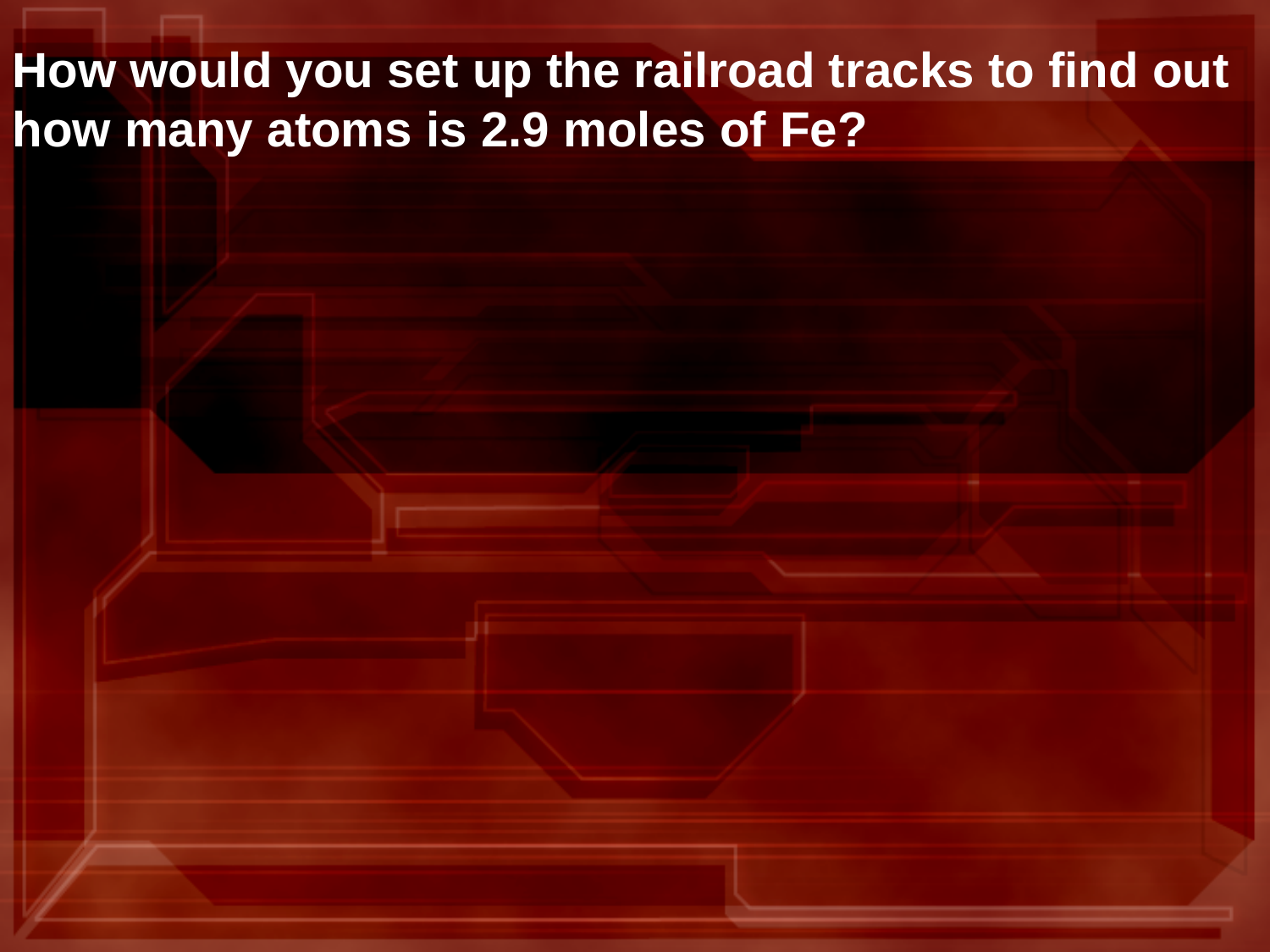

How would you set up the railroad tracks to find out how many atoms is 2.9 moles of Fe?